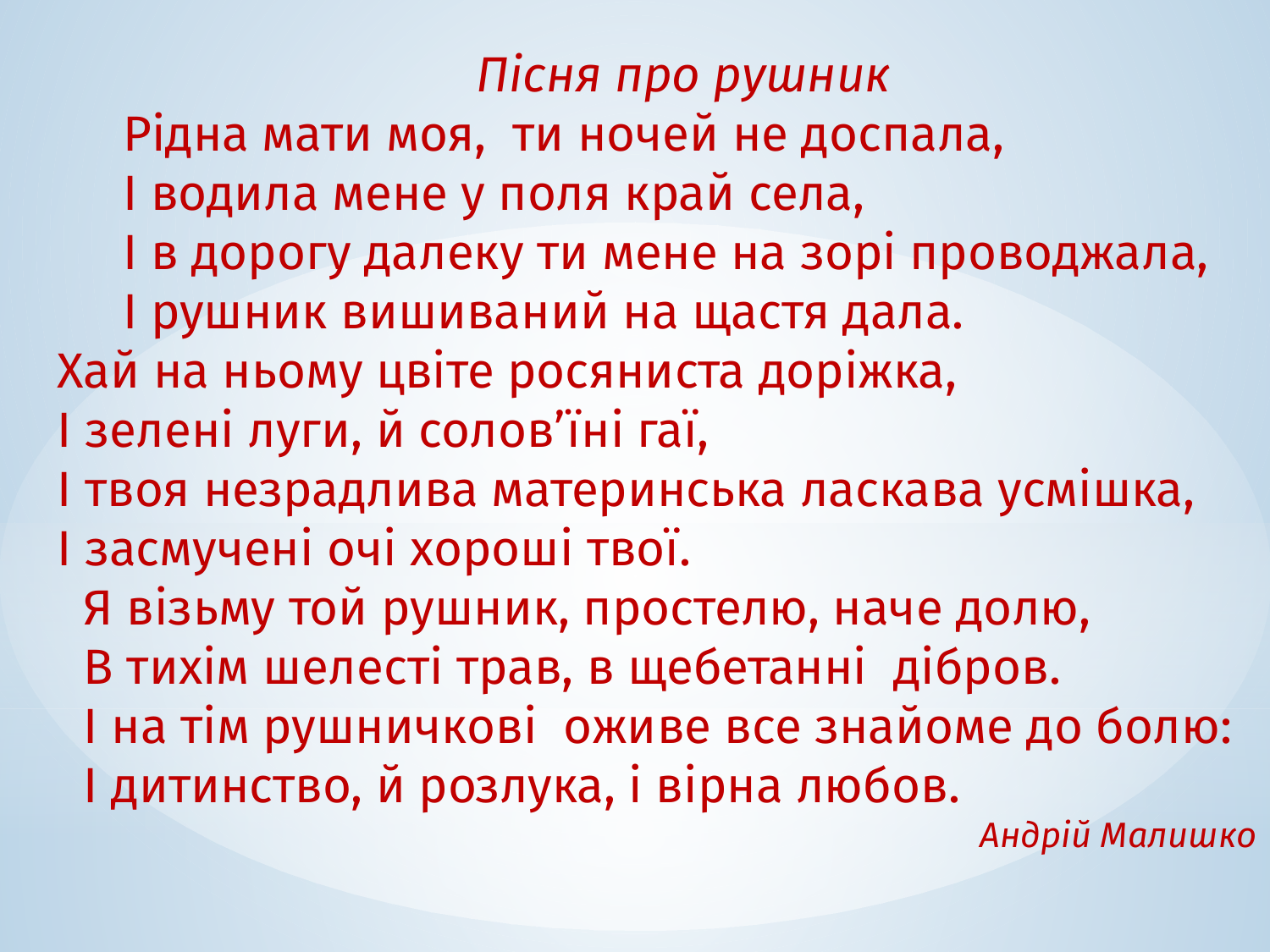

Пісня про рушник
     Рідна мати моя,  ти ночей не доспала,
     І водила мене у поля край села,
     І в дорогу далеку ти мене на зорі проводжала,
     І рушник вишиваний на щастя дала.
Хай на ньому цвіте росяниста доріжка,
І зелені луги, й солов’їні гаї,
І твоя незрадлива материнська ласкава усмішка,
І засмучені очі хороші твої.
  Я візьму той рушник, простелю, наче долю,
  В тихім шелесті трав, в щебетанні  дібров.
  І на тім рушничкові  оживе все знайоме до болю:
  І дитинство, й розлука, і вірна любов.
Андрій Малишко